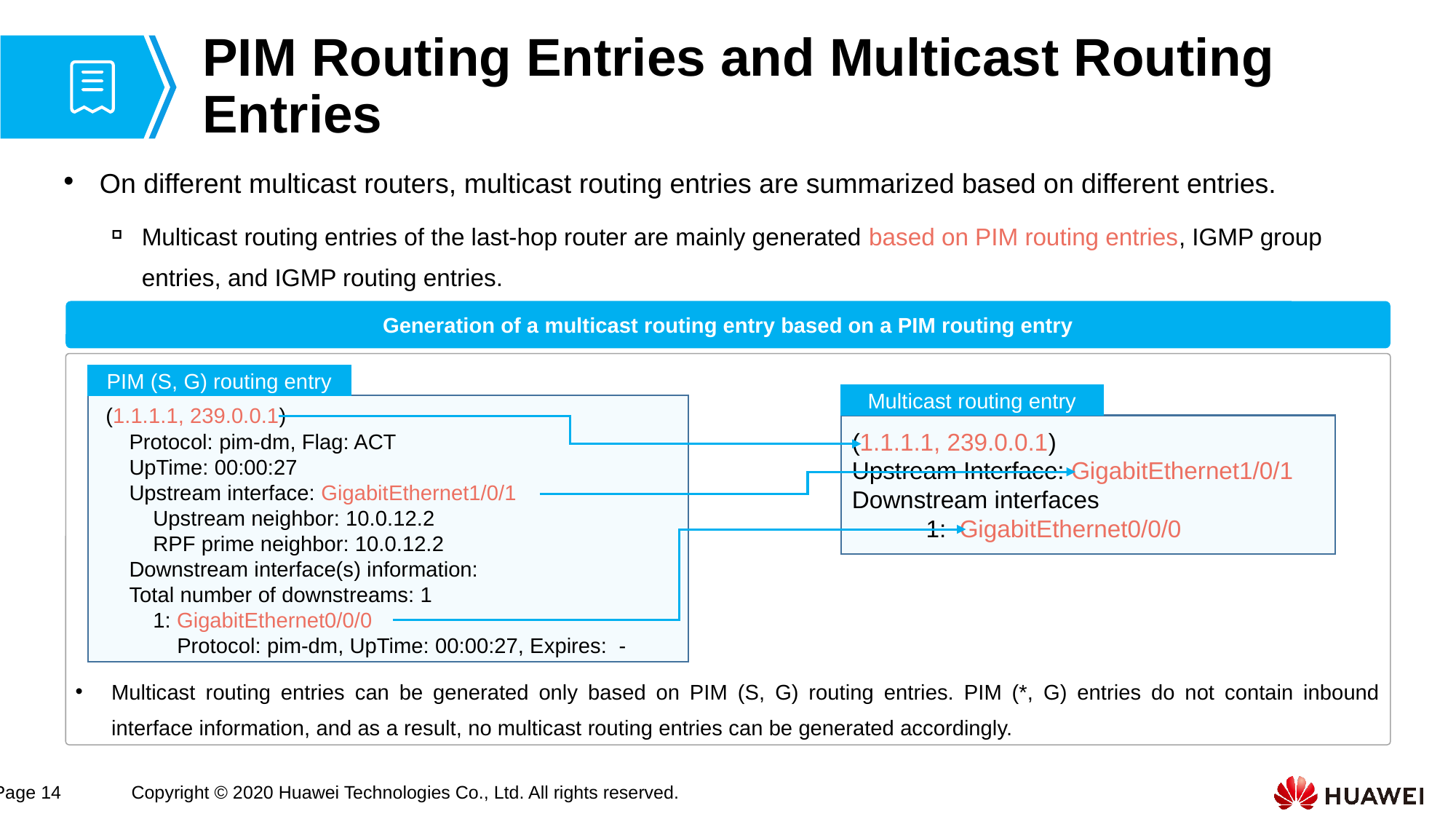

# PIM Routing Entries and Multicast Routing Entries
On different multicast routers, multicast routing entries are summarized based on different entries.
Multicast routing entries of the last-hop router are mainly generated based on PIM routing entries, IGMP group entries, and IGMP routing entries.
Other multicast routers generate multicast routing entries based on PIM routing entries.
Generation of a multicast routing entry based on a PIM routing entry
Multicast routing entries can be generated only based on PIM (S, G) routing entries. PIM (*, G) entries do not contain inbound interface information, and as a result, no multicast routing entries can be generated accordingly.
PIM (S, G) routing entry
Multicast routing entry
 (1.1.1.1, 239.0.0.1)
     Protocol: pim-dm, Flag: ACT
     UpTime: 00:00:27
     Upstream interface: GigabitEthernet1/0/1
         Upstream neighbor: 10.0.12.2
         RPF prime neighbor: 10.0.12.2
     Downstream interface(s) information:
     Total number of downstreams: 1
         1: GigabitEthernet0/0/0
             Protocol: pim-dm, UpTime: 00:00:27, Expires:  -

(1.1.1.1, 239.0.0.1)
Upstream Interface: GigabitEthernet1/0/1
Downstream interfaces
           1:  GigabitEthernet0/0/0